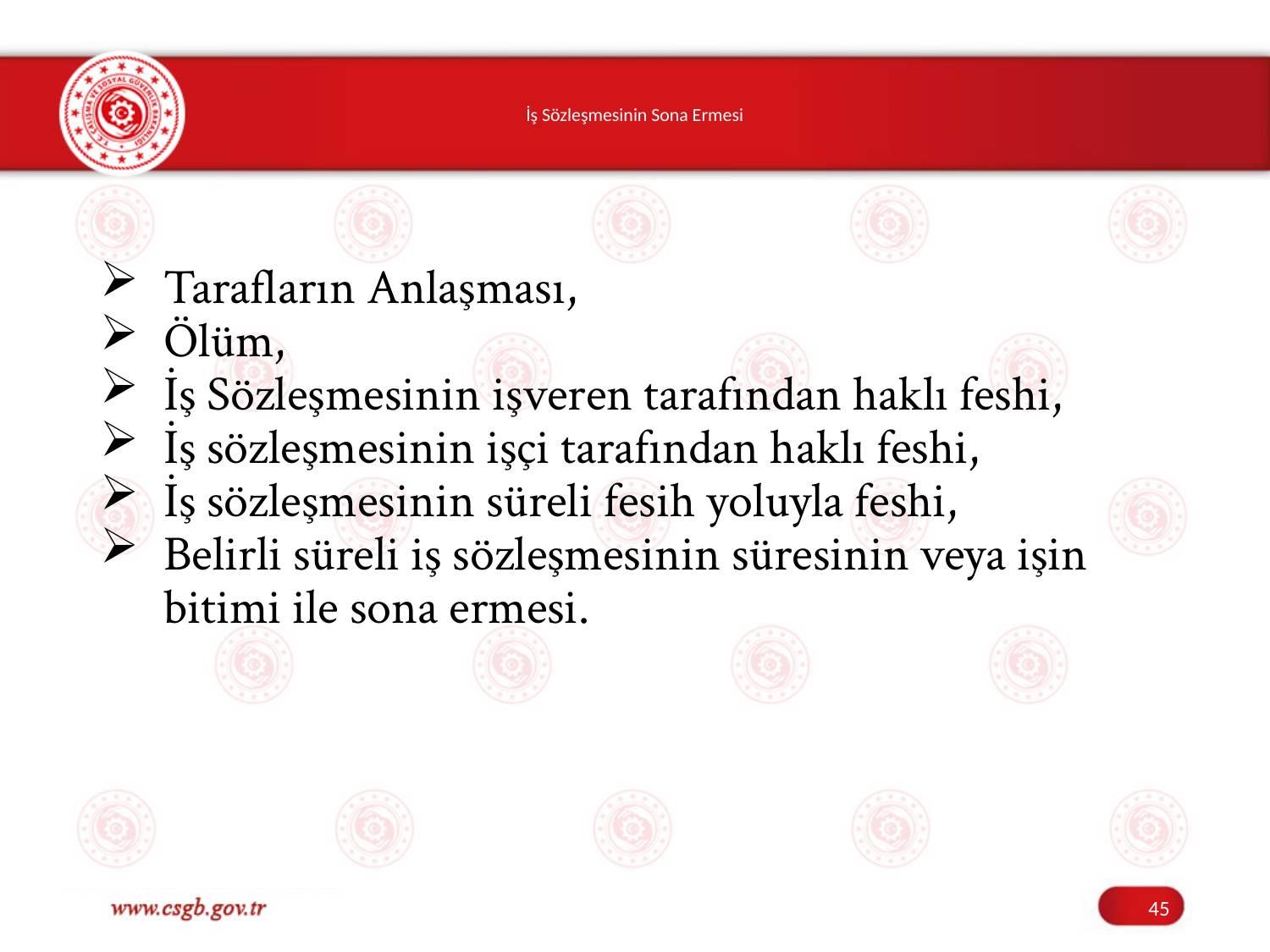

# İş Sözleşmesinin Sona Ermesi
Tarafların Anlaşması,
Ölüm,
İş Sözleşmesinin işveren tarafından haklı feshi,
İş sözleşmesinin işçi tarafından haklı feshi,
İş sözleşmesinin süreli fesih yoluyla feshi,
Belirli süreli iş sözleşmesinin süresinin veya işin bitimi ile sona ermesi.

45